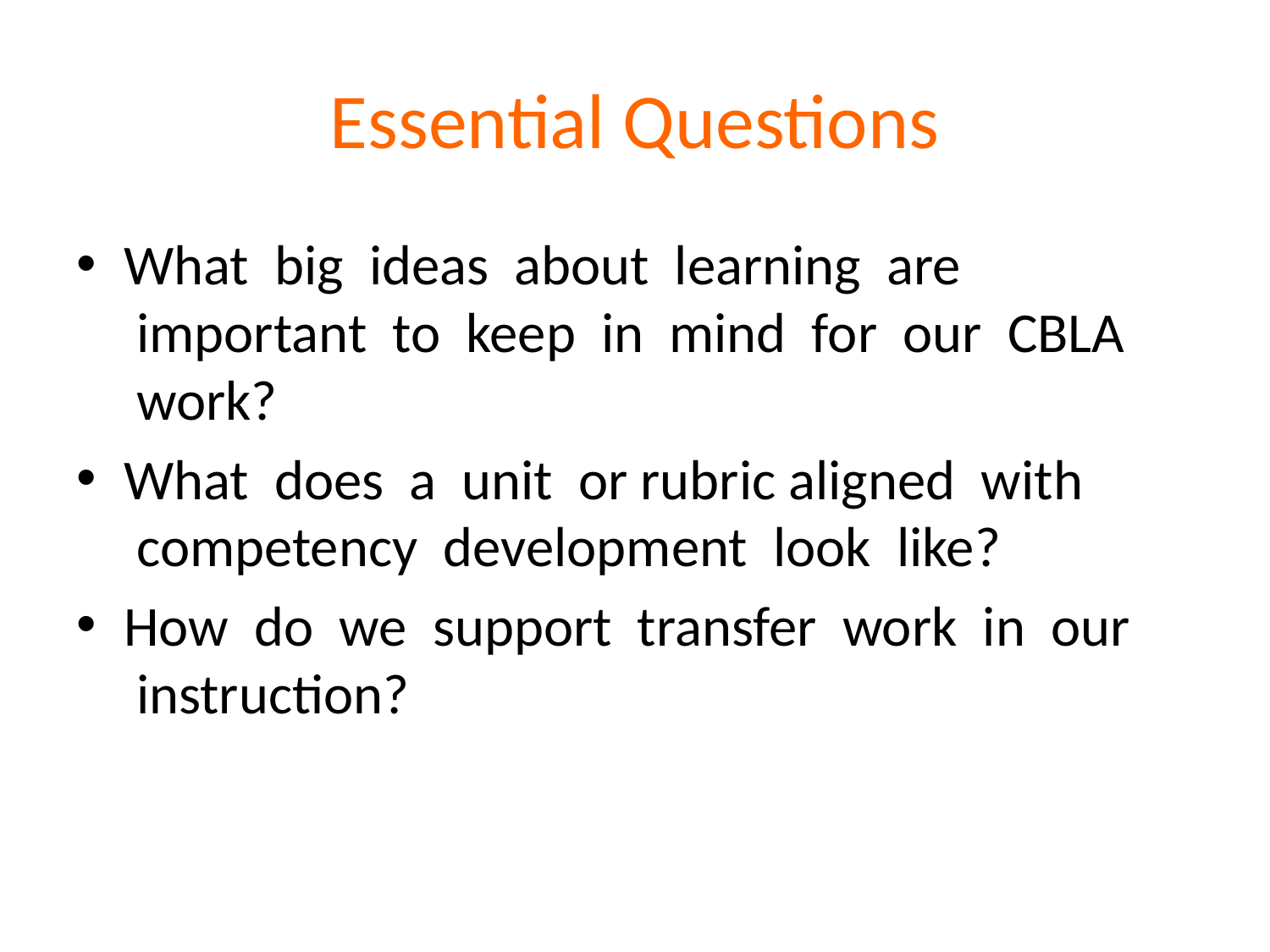

# Essential Questions
What  big  ideas  about  learning  are  important  to  keep  in  mind  for  our  CBLA  work?
What  does  a  unit  or rubric aligned  with  competency  development  look  like?
How  do  we  support  transfer  work  in  our  instruction?